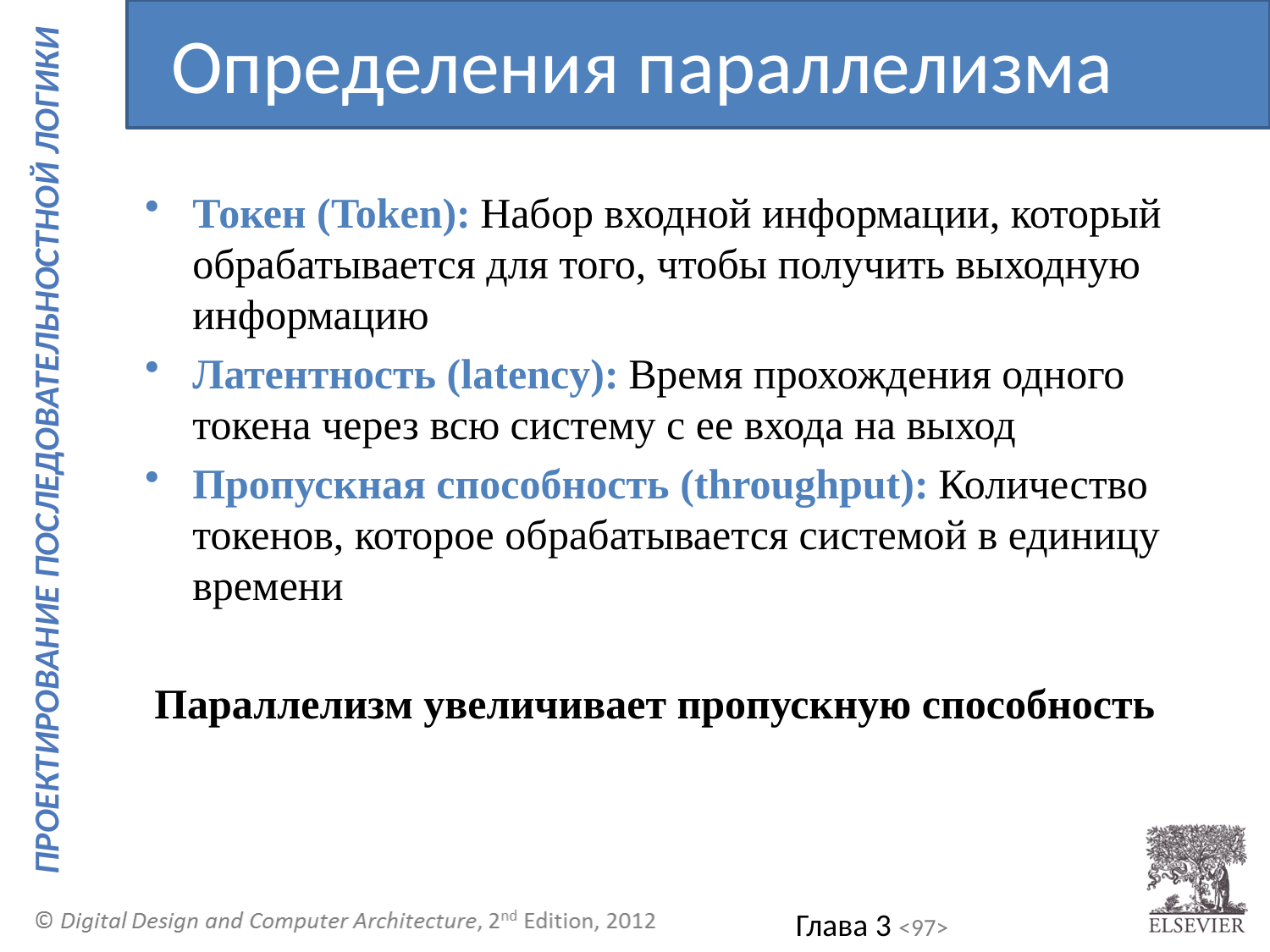

Определения параллелизма

Токен (Token): Набор входной информации, который обрабатывается для того, чтобы получить выходную информацию
Латентность (latency): Время прохождения одного токена через всю систему с ее входа на выход
Пропускная способность (throughput): Количество токенов, которое обрабатывается системой в единицу времени

 Параллелизм увеличивает пропускную способность